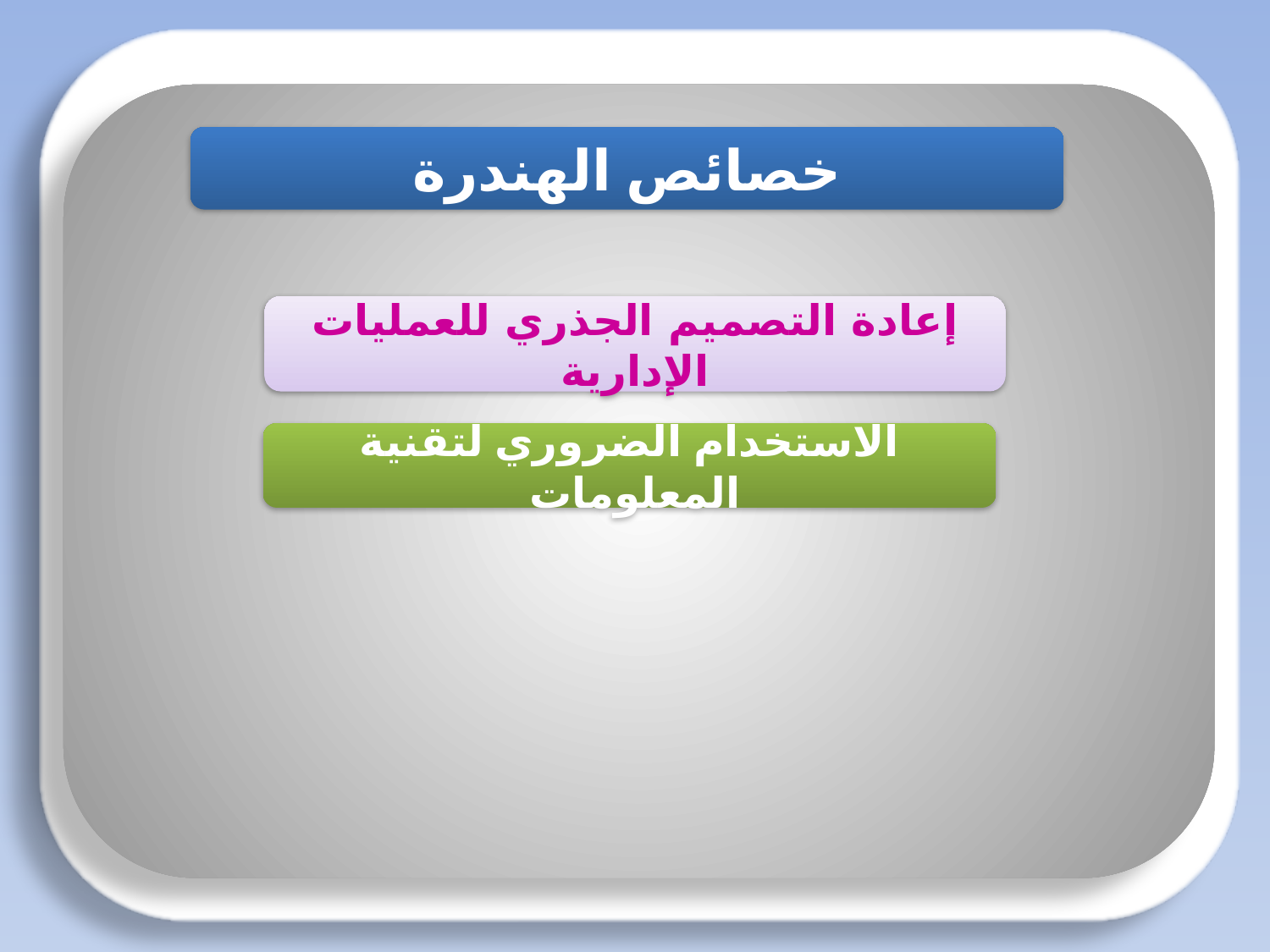

خصائص الهندرة
#
إعادة التصميم الجذري للعمليات الإدارية
الاستخدام الضروري لتقنية المعلومات